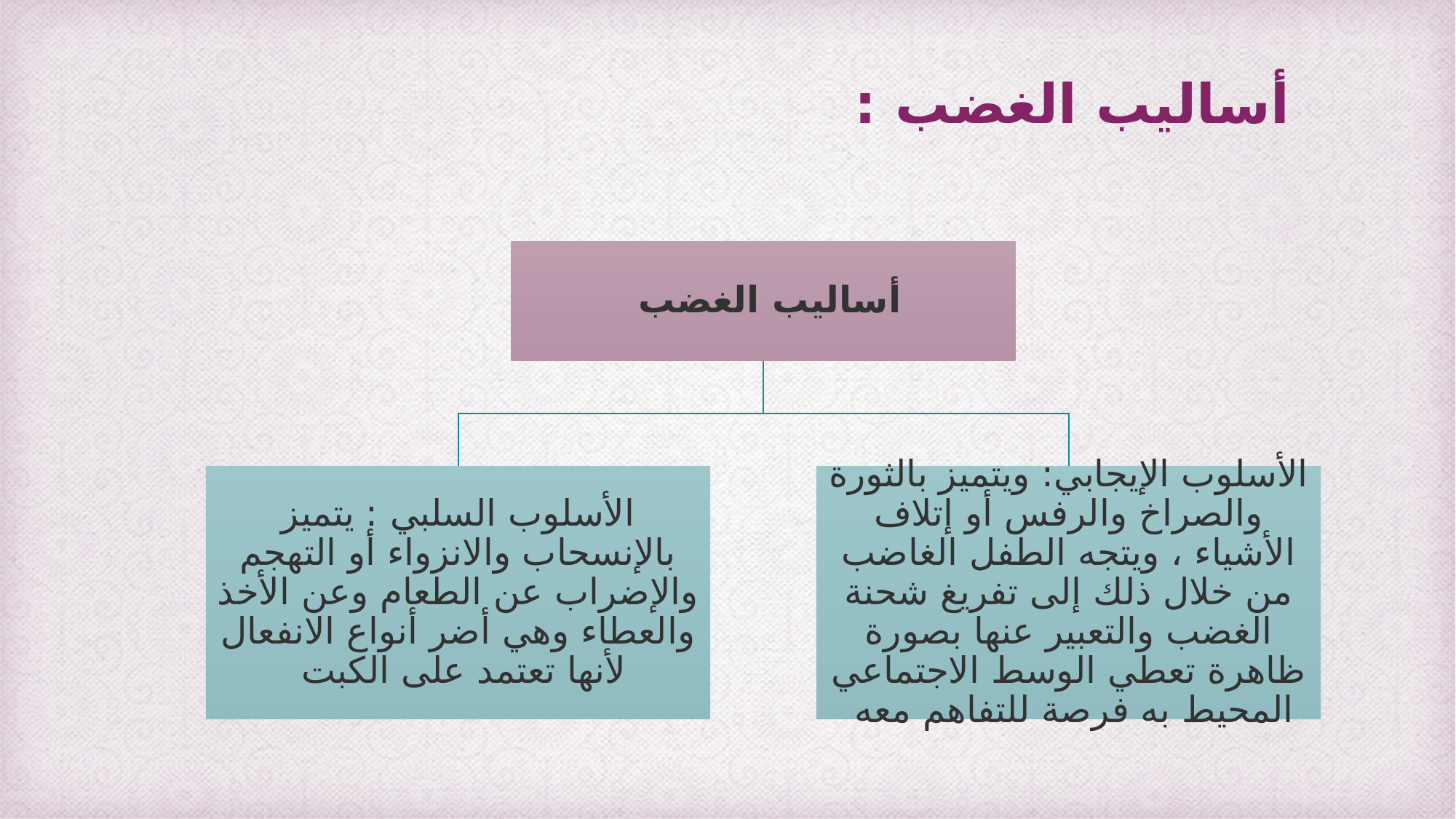

# أساليب الغضب :
أساليب الغضب
الأسلوب السلبي : يتميز بالإنسحاب والانزواء أو التهجم والإضراب عن الطعام وعن الأخذ والعطاء وهي أضر أنواع الانفعال لأنها تعتمد على الكبت
الأسلوب الإيجابي: ويتميز بالثورة والصراخ والرفس أو إتلاف الأشياء ، ويتجه الطفل الغاضب من خلال ذلك إلى تفريغ شحنة الغضب والتعبير عنها بصورة ظاهرة تعطي الوسط الاجتماعي المحيط به فرصة للتفاهم معه